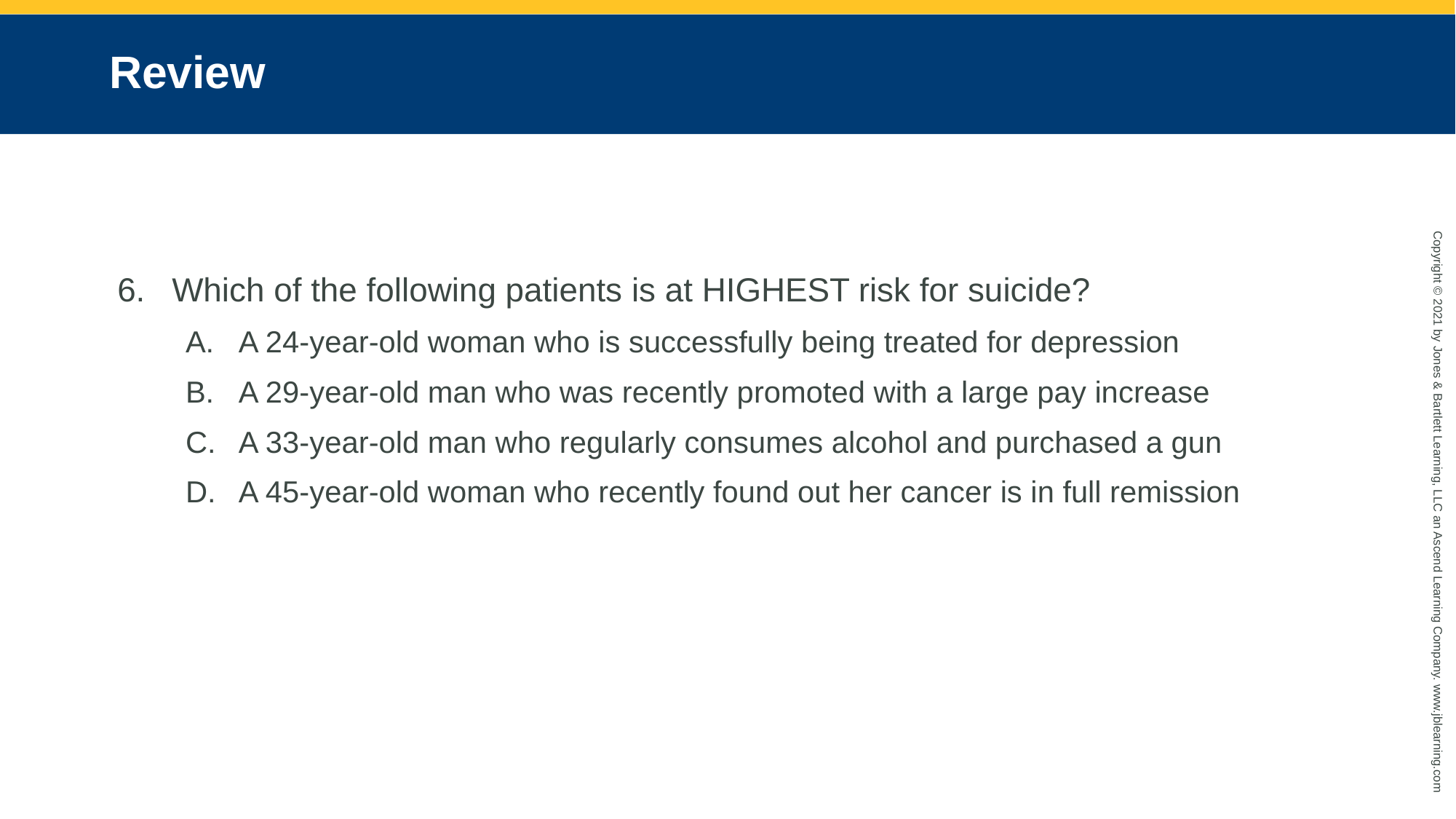

# Review
Which of the following patients is at HIGHEST risk for suicide?
A 24-year-old woman who is successfully being treated for depression
A 29-year-old man who was recently promoted with a large pay increase
A 33-year-old man who regularly consumes alcohol and purchased a gun
A 45-year-old woman who recently found out her cancer is in full remission